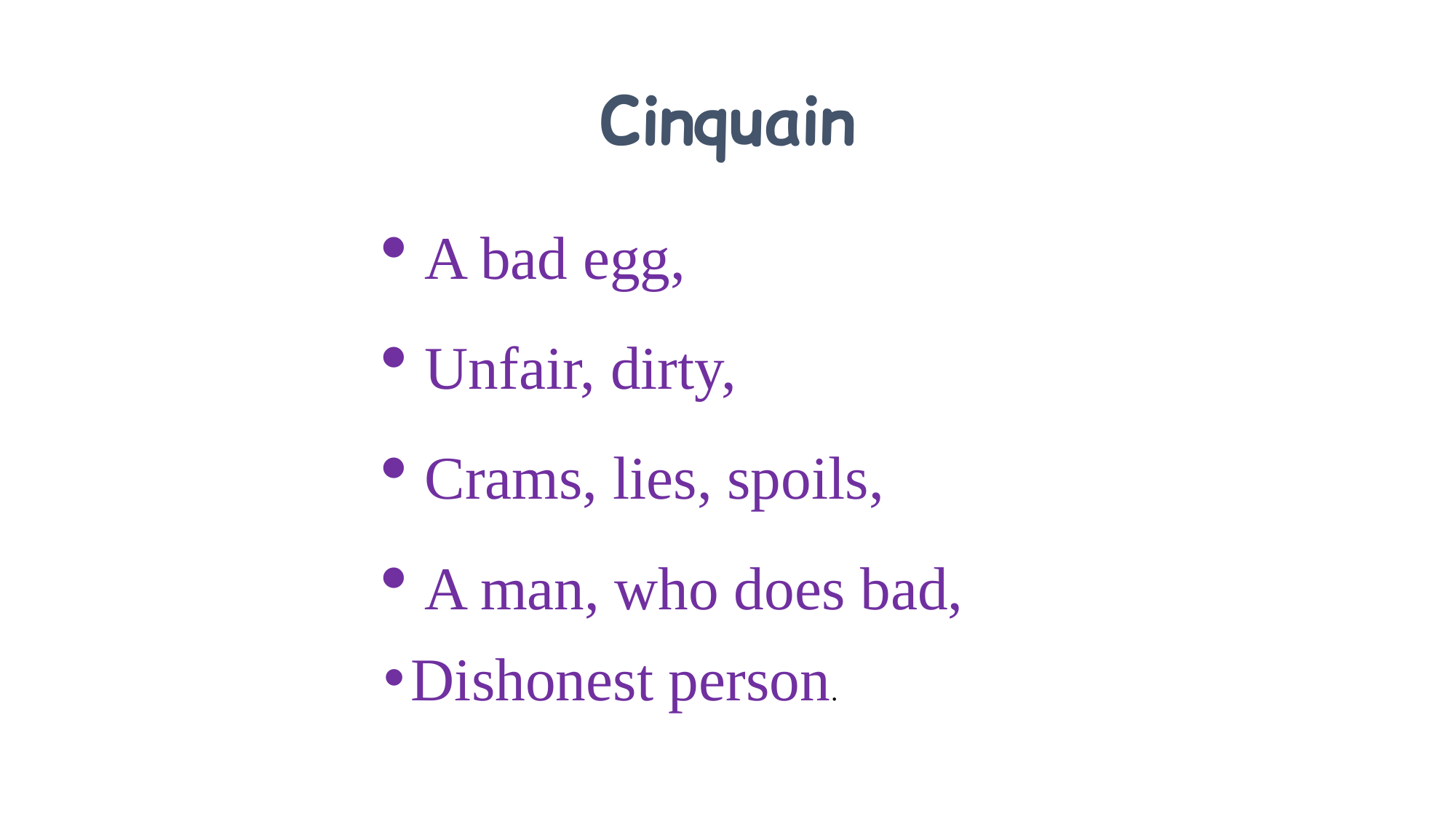

# Cinquain
A bad egg,
Unfair, dirty,
Crams, lies, spoils,
A man, who does bad,
Dishonest person.